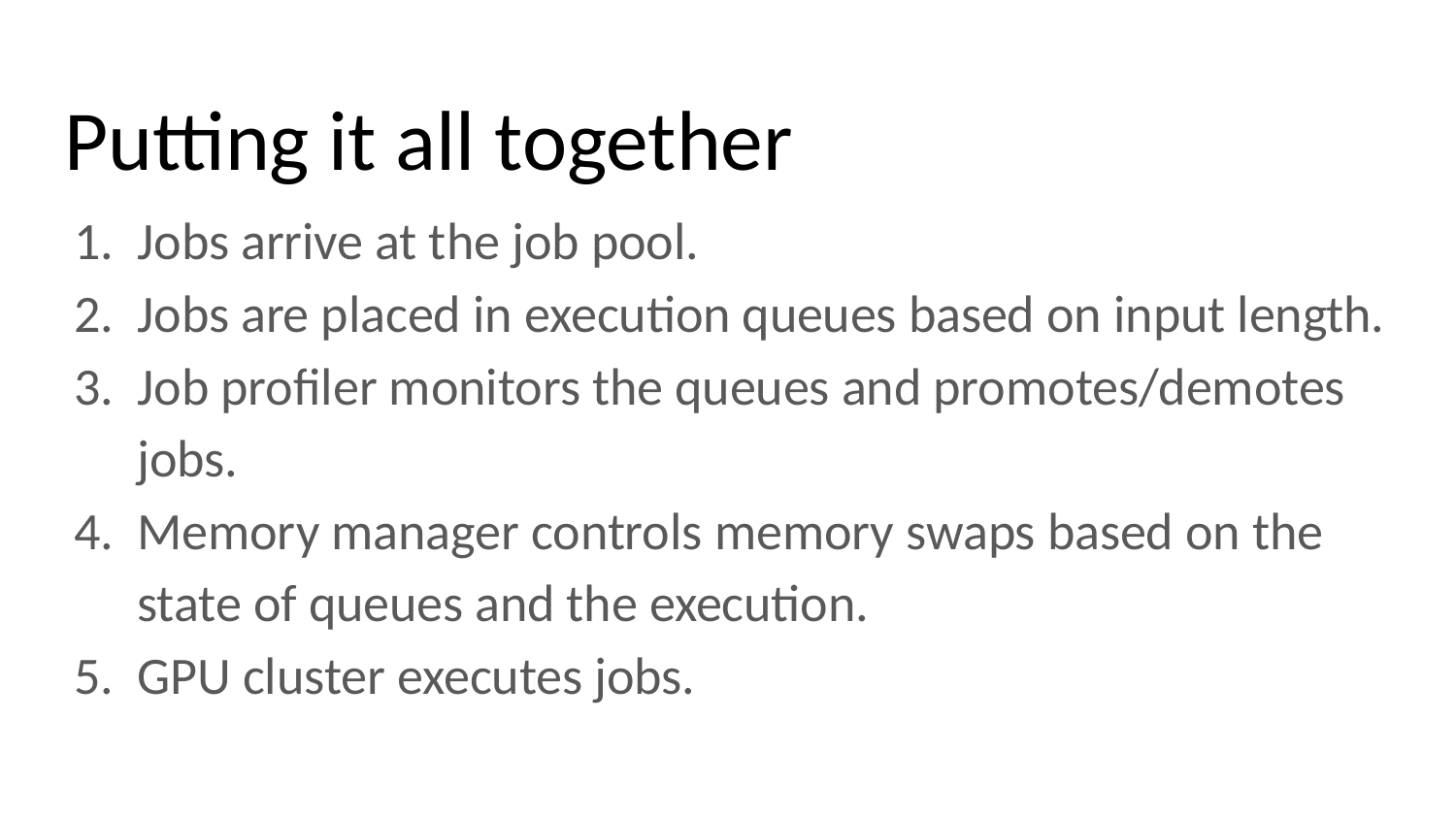

# Putting it all together
Jobs arrive at the job pool.
Jobs are placed in execution queues based on input length.
Job profiler monitors the queues and promotes/demotes jobs.
Memory manager controls memory swaps based on the state of queues and the execution.
GPU cluster executes jobs.